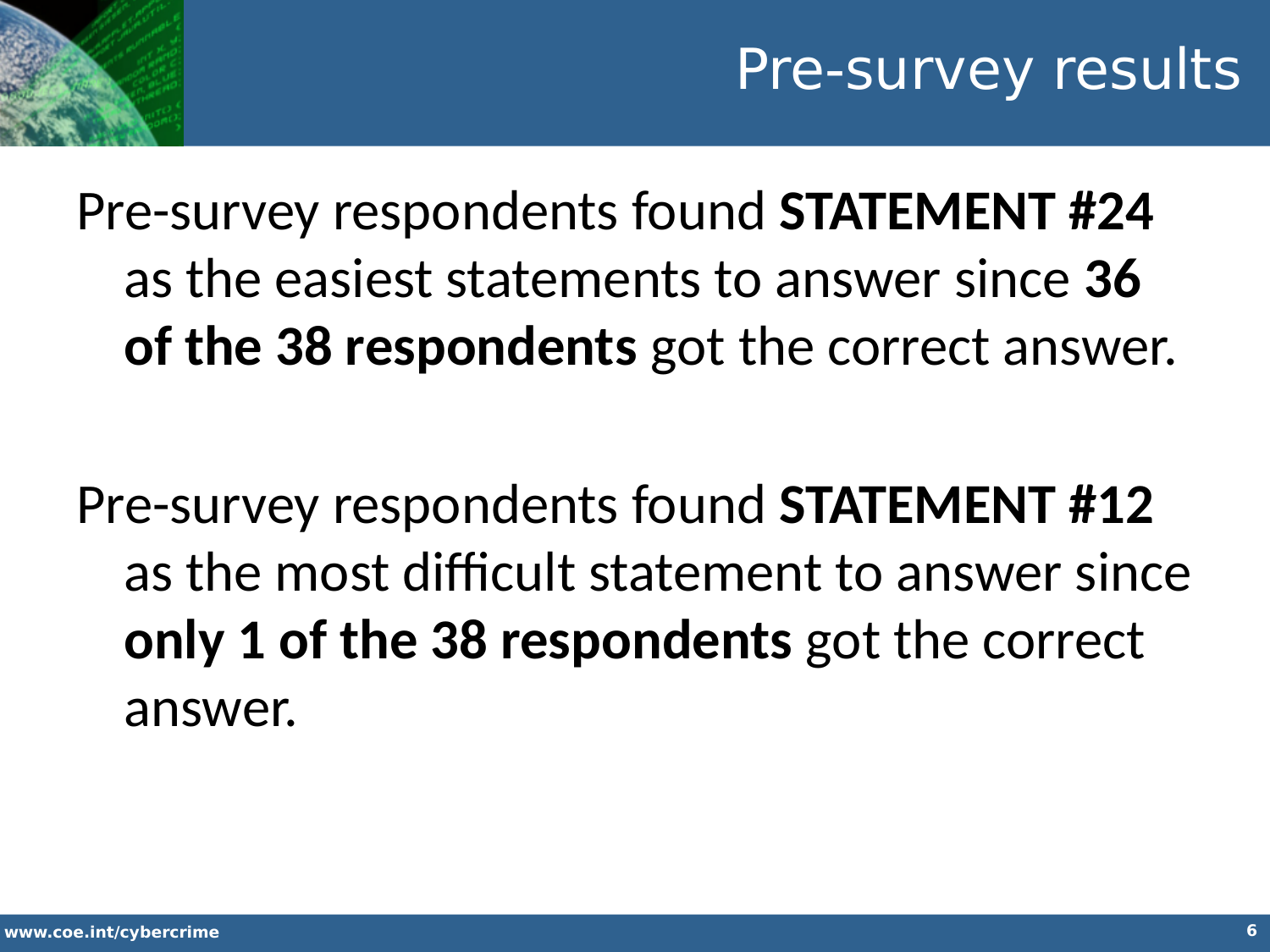

Pre-survey results
Pre-survey respondents found STATEMENT #24 as the easiest statements to answer since 36 of the 38 respondents got the correct answer.

Pre-survey respondents found STATEMENT #12 as the most difficult statement to answer since only 1 of the 38 respondents got the correct answer.